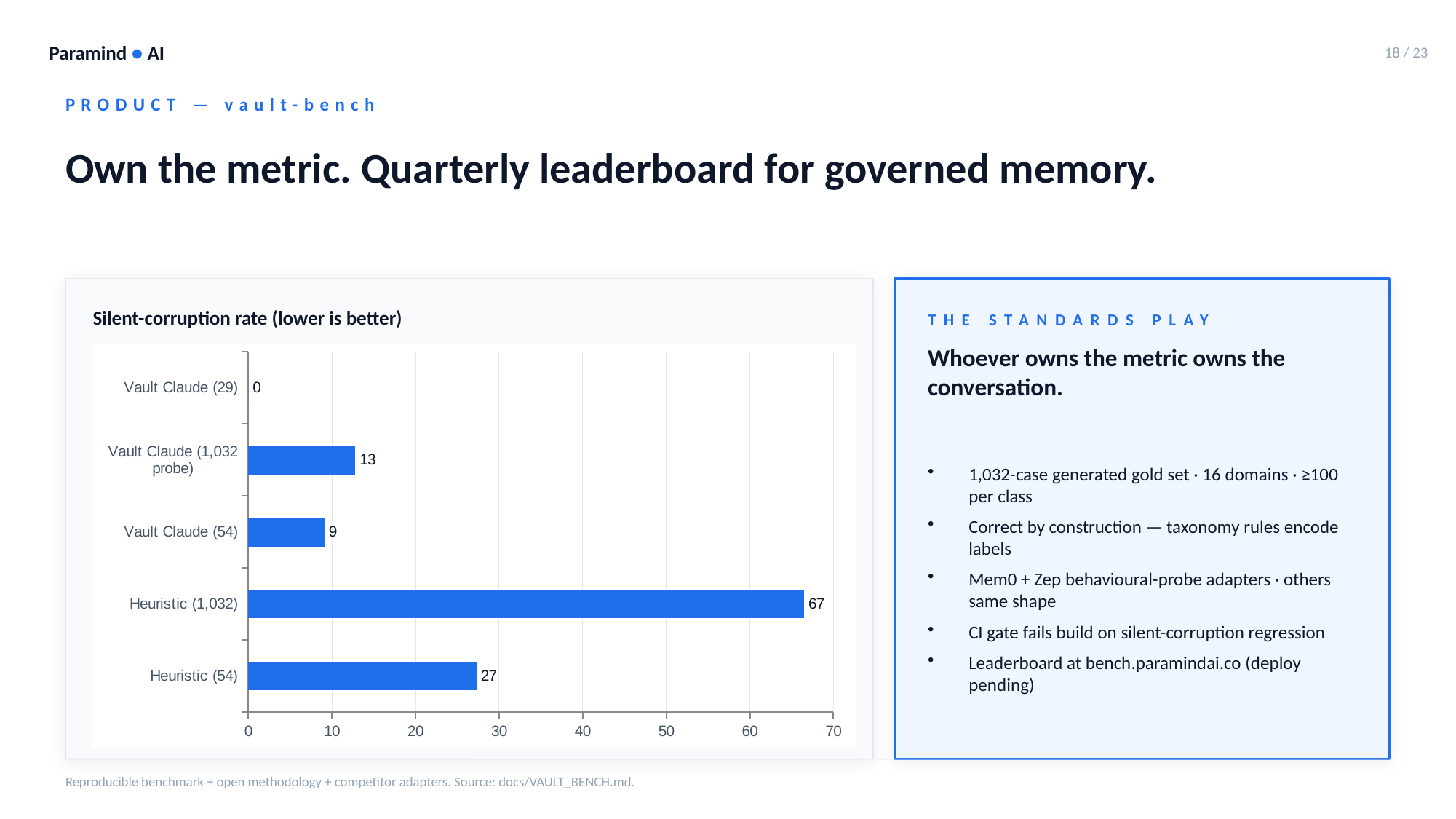

Paramind ● AI
18 / 23
PRODUCT — vault-bench
Own the metric. Quarterly leaderboard for governed memory.

Silent-corruption rate (lower is better)
THE STANDARDS PLAY
Whoever owns the metric owns the conversation.

### Chart

| Category | Silent corruption % |
|---|---|
| Heuristic (54) | 27.3 |
| Heuristic (1,032) | 66.5 |
| Vault Claude (54) | 9.1 |
| Vault Claude (1,032 probe) | 12.8 |
| Vault Claude (29) | 0.0 |
1,032-case generated gold set · 16 domains · ≥100 per class
Correct by construction — taxonomy rules encode labels
Mem0 + Zep behavioural-probe adapters · others same shape
CI gate fails build on silent-corruption regression
Leaderboard at bench.paramindai.co (deploy pending)

Reproducible benchmark + open methodology + competitor adapters. Source: docs/VAULT_BENCH.md.